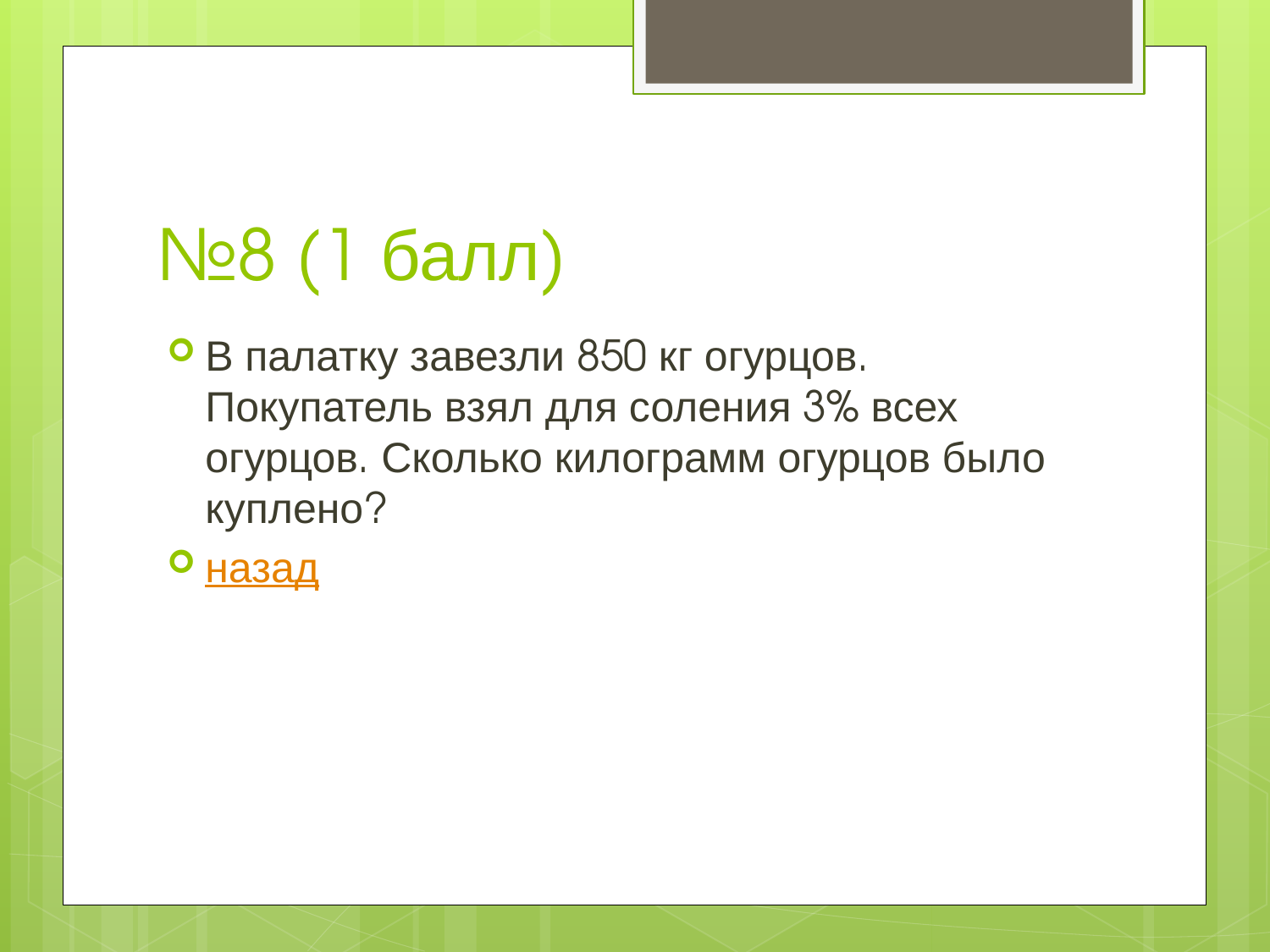

# №8 (1 балл)
В палатку завезли 850 кг огурцов. Покупатель взял для соления 3% всех огурцов. Сколько килограмм огурцов было куплено?
назад